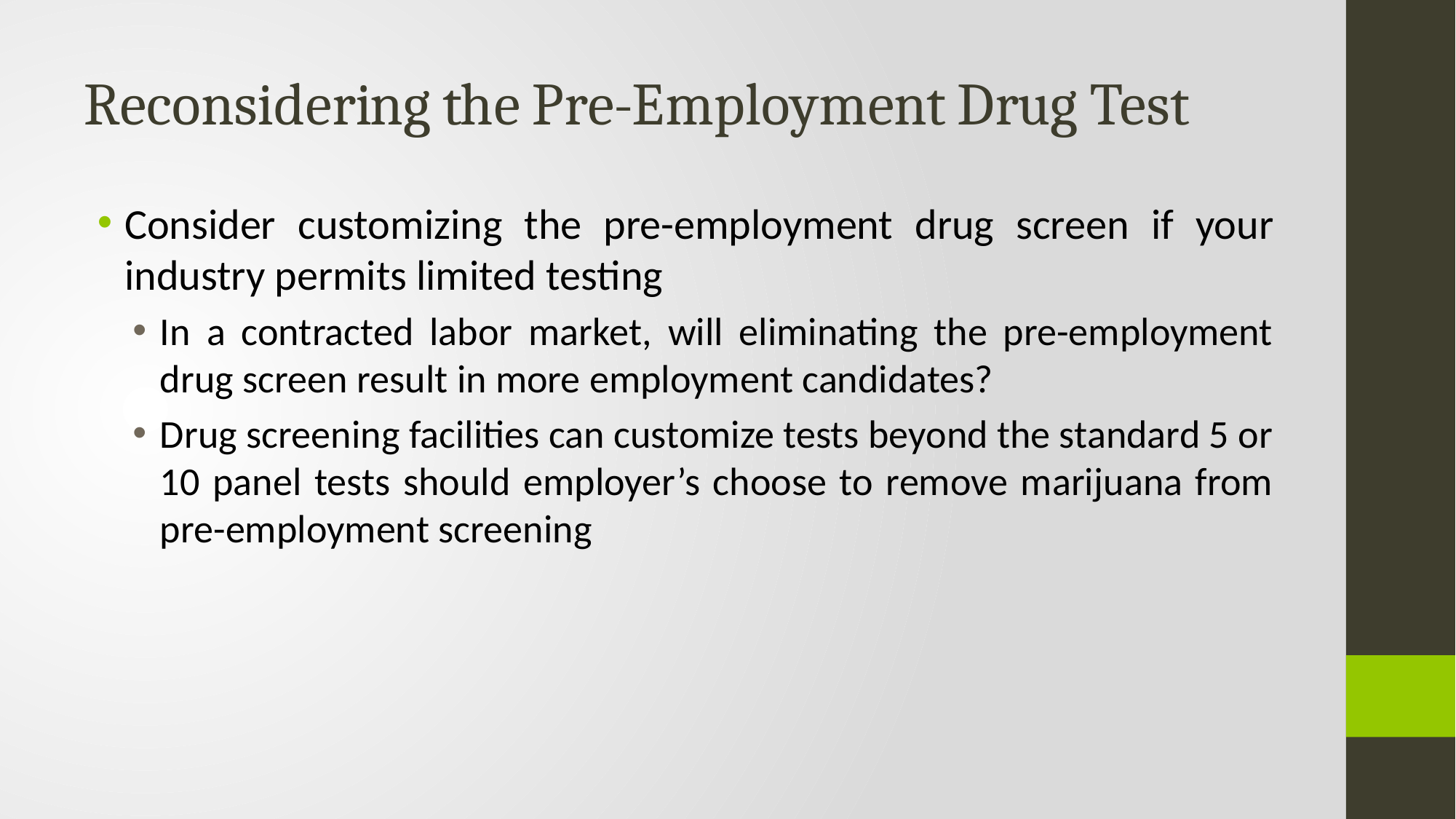

# Reconsidering the Pre-Employment Drug Test
Consider customizing the pre-employment drug screen if your industry permits limited testing
In a contracted labor market, will eliminating the pre-employment drug screen result in more employment candidates?
Drug screening facilities can customize tests beyond the standard 5 or 10 panel tests should employer’s choose to remove marijuana from pre-employment screening